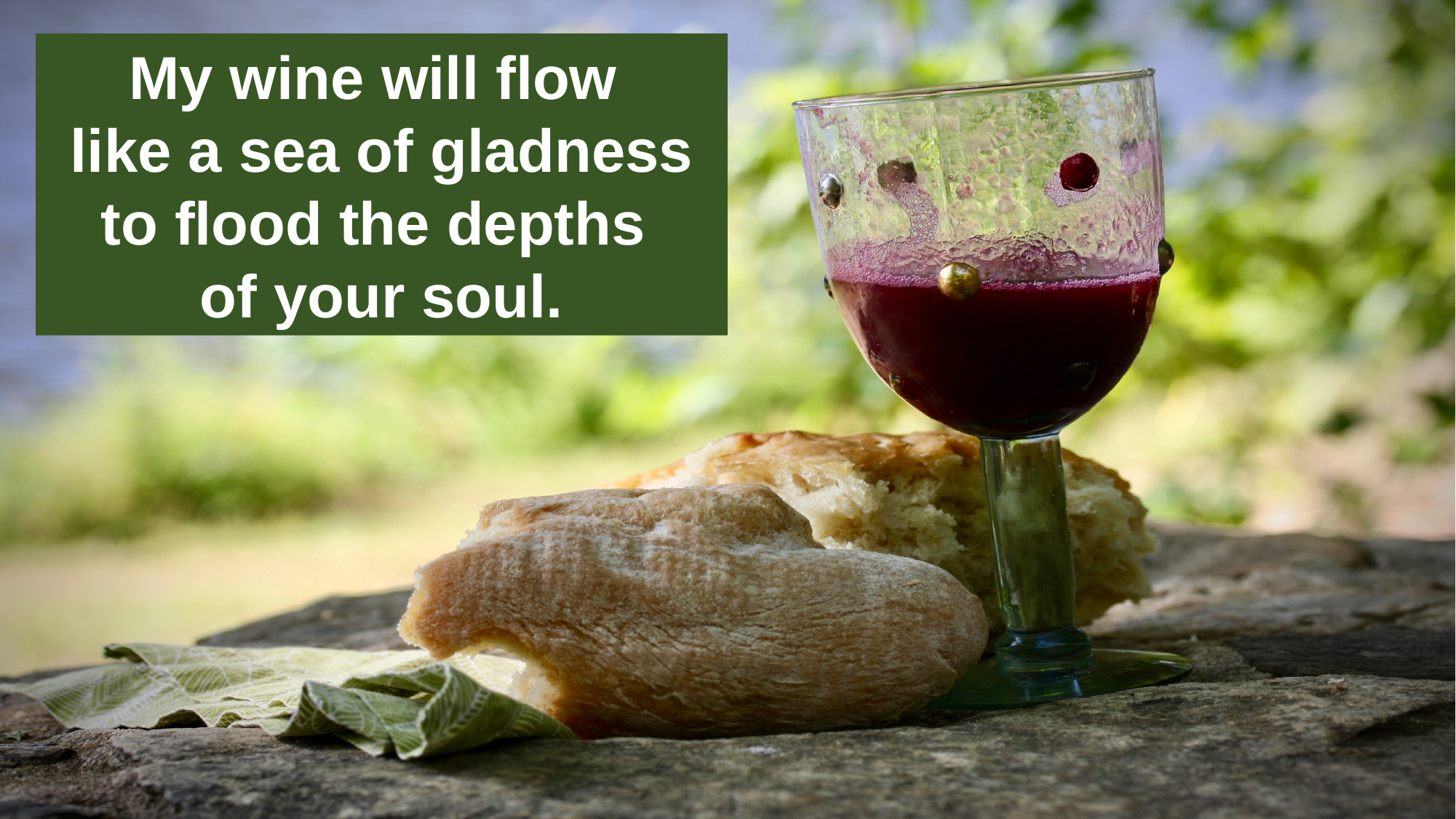

My wine will flow
like a sea of gladness to flood the depths
of your soul.